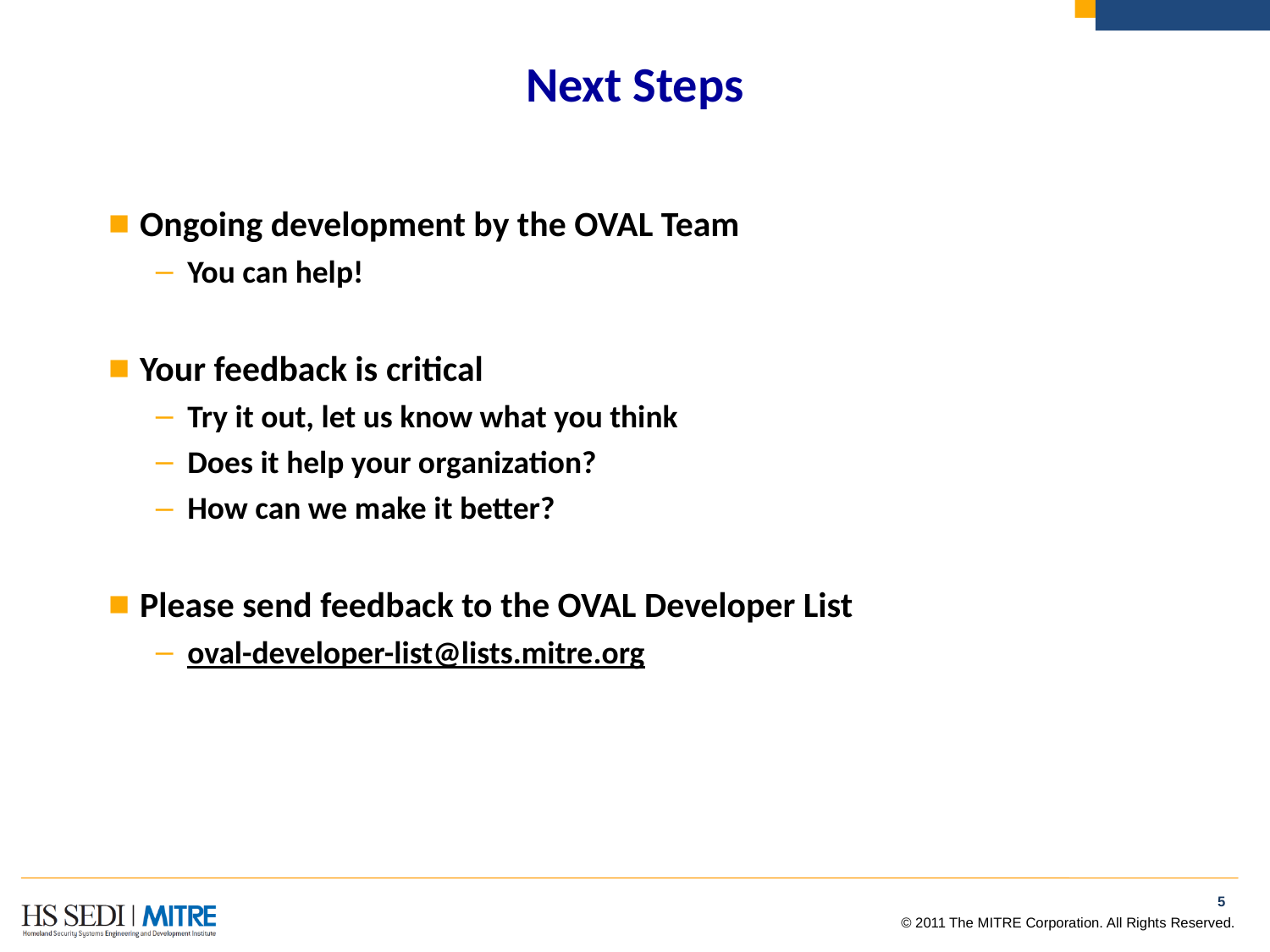

# Next Steps

Ongoing development by the OVAL Team
You can help!

Your feedback is critical
Try it out, let us know what you think
Does it help your organization?
How can we make it better?

Please send feedback to the OVAL Developer List
oval-developer-list@lists.mitre.org
5